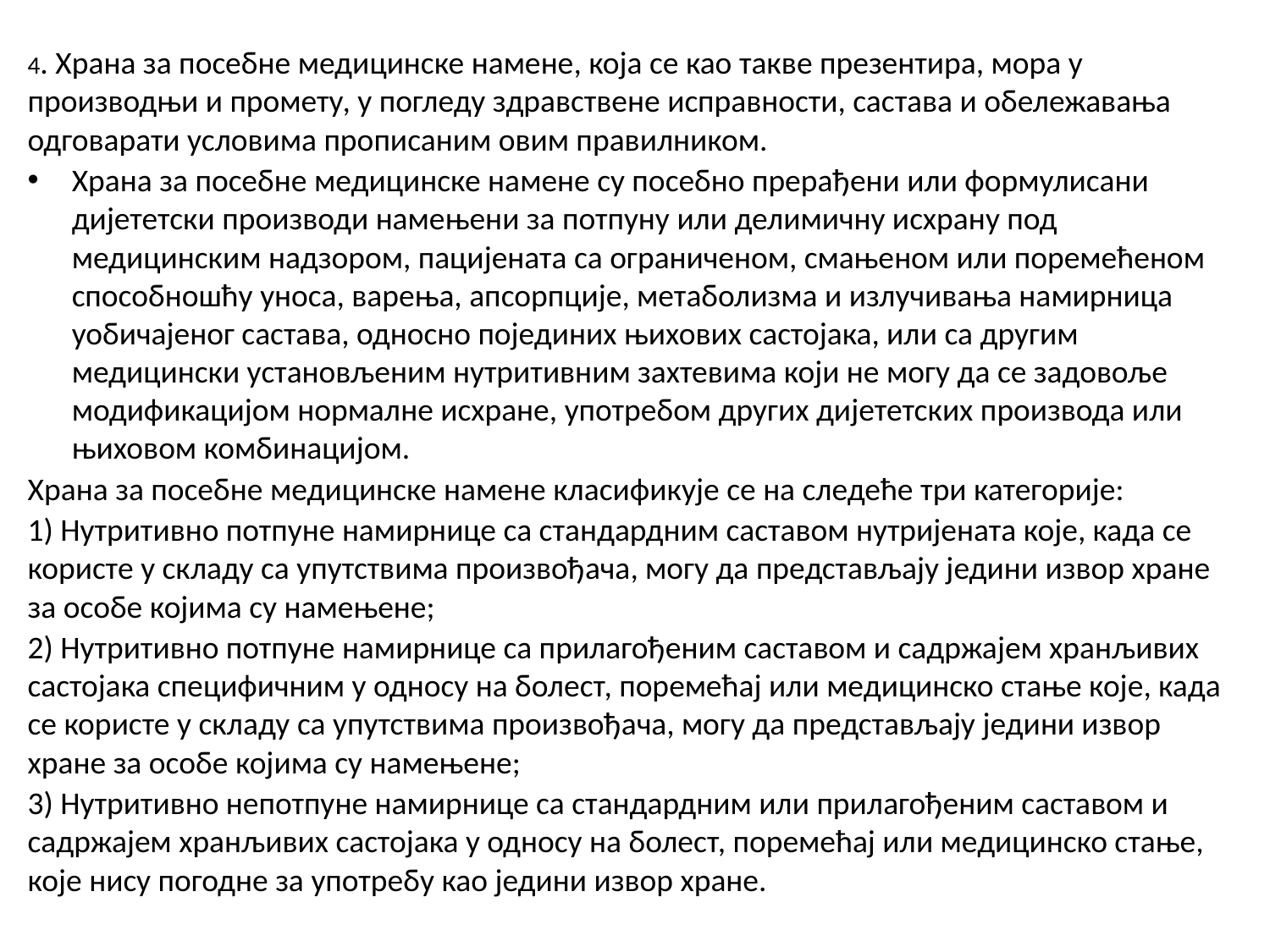

4. Храна за посебне медицинске намене, која се као такве презентира, мора у производњи и промету, у погледу здравствене исправности, састава и обележавања одговарати условима прописаним овим правилником.
Храна за посебне медицинске намене су посебно прерађени или формулисани дијететски производи намењени за потпуну или делимичну исхрану под медицинским надзором, пацијената са ограниченом, смањеном или поремећеном способношћу уноса, варења, апсорпције, метаболизма и излучивања намирница уобичајеног састава, односно појединих њихових састојака, или са другим медицински установљеним нутритивним захтевима који не могу да се задовоље модификацијом нормалне исхране, употребом других дијететских производа или њиховом комбинацијом.
Храна за посебне медицинске намене класификује се на следеће три категорије:
1) Нутритивно потпуне намирнице са стандардним саставом нутријената које, када се користе у складу са упутствима произвођача, могу да представљају једини извор хране за особе којима су намењене;
2) Нутритивно потпуне намирнице са прилагођеним саставом и садржајем хранљивих састојака специфичним у односу на болест, поремећај или медицинско стање које, када се користе у складу са упутствима произвођача, могу да представљају једини извор хране за особе којима су намењене;
3) Нутритивно непотпуне намирнице са стандардним или прилагођеним саставом и садржајем хранљивих састојака у односу на болест, поремећај или медицинско стање, које нису погодне за употребу као једини извор хране.